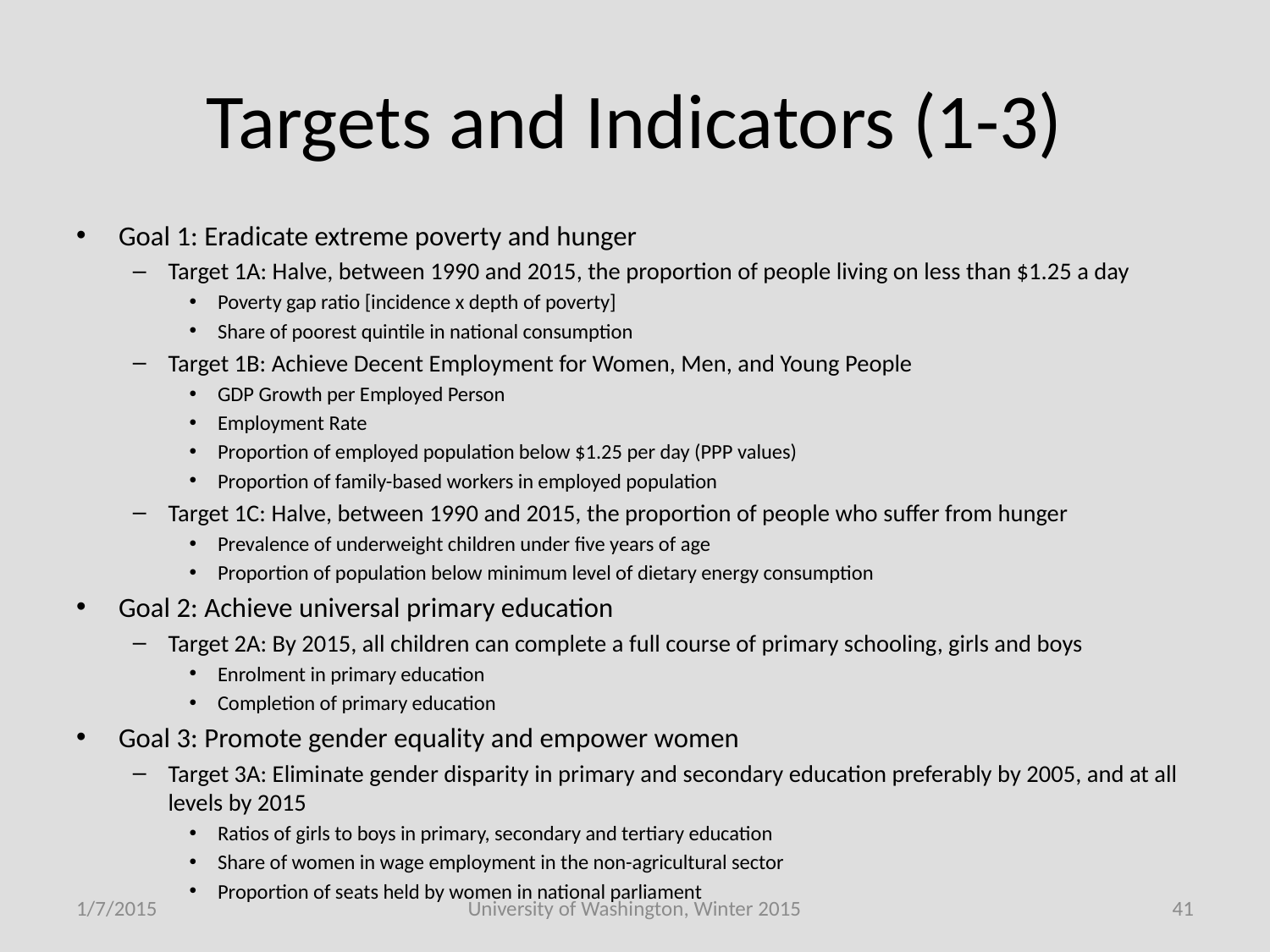

# Targets and Indicators (1-3)
Goal 1: Eradicate extreme poverty and hunger
Target 1A: Halve, between 1990 and 2015, the proportion of people living on less than $1.25 a day
Poverty gap ratio [incidence x depth of poverty]
Share of poorest quintile in national consumption
Target 1B: Achieve Decent Employment for Women, Men, and Young People
GDP Growth per Employed Person
Employment Rate
Proportion of employed population below $1.25 per day (PPP values)
Proportion of family-based workers in employed population
Target 1C: Halve, between 1990 and 2015, the proportion of people who suffer from hunger
Prevalence of underweight children under five years of age
Proportion of population below minimum level of dietary energy consumption
Goal 2: Achieve universal primary education
Target 2A: By 2015, all children can complete a full course of primary schooling, girls and boys
Enrolment in primary education
Completion of primary education
Goal 3: Promote gender equality and empower women
Target 3A: Eliminate gender disparity in primary and secondary education preferably by 2005, and at all levels by 2015
Ratios of girls to boys in primary, secondary and tertiary education
Share of women in wage employment in the non-agricultural sector
Proportion of seats held by women in national parliament
1/7/2015
University of Washington, Winter 2015
41